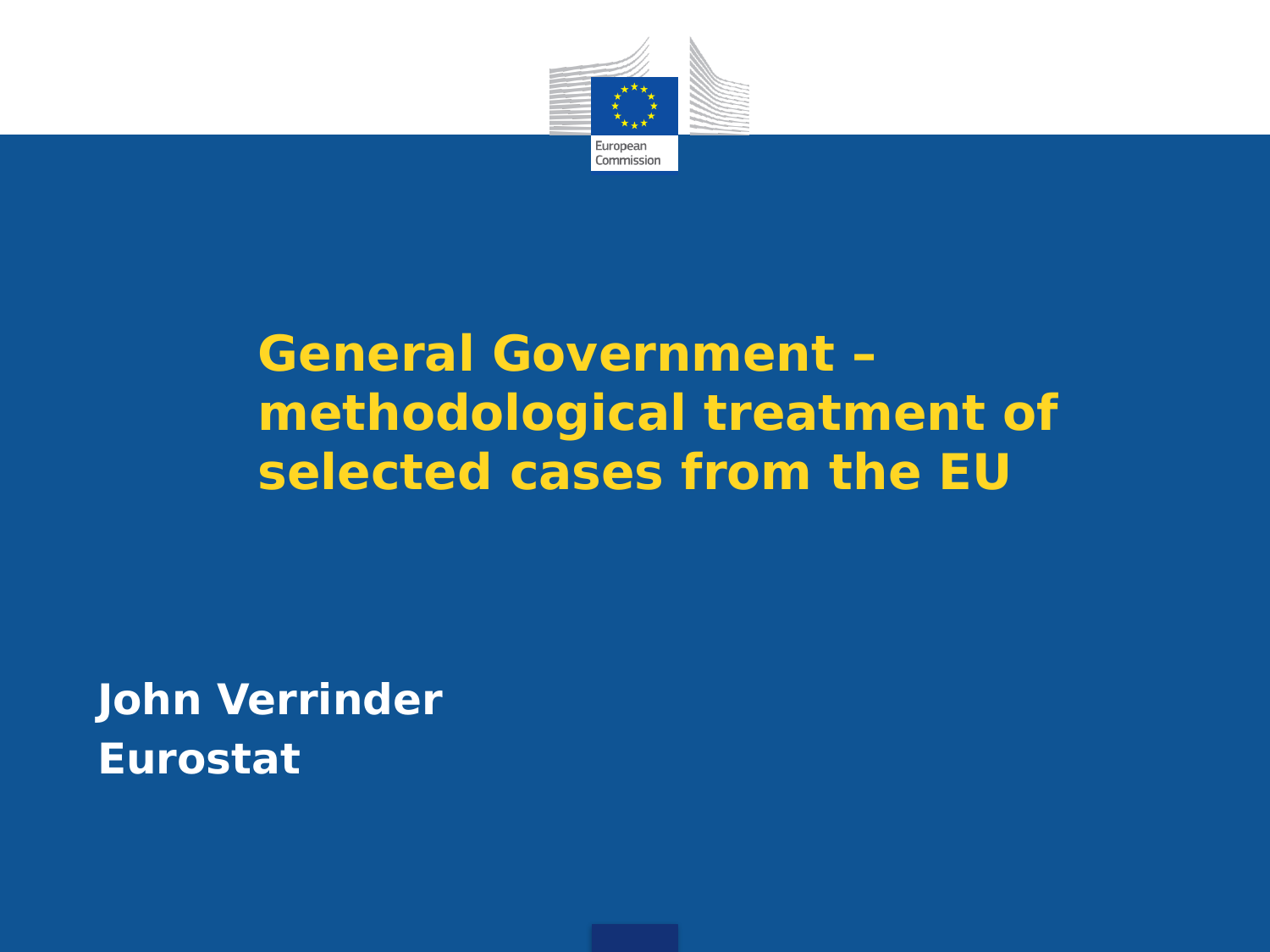

# General Government – methodological treatment of selected cases from the EU
John Verrinder
Eurostat